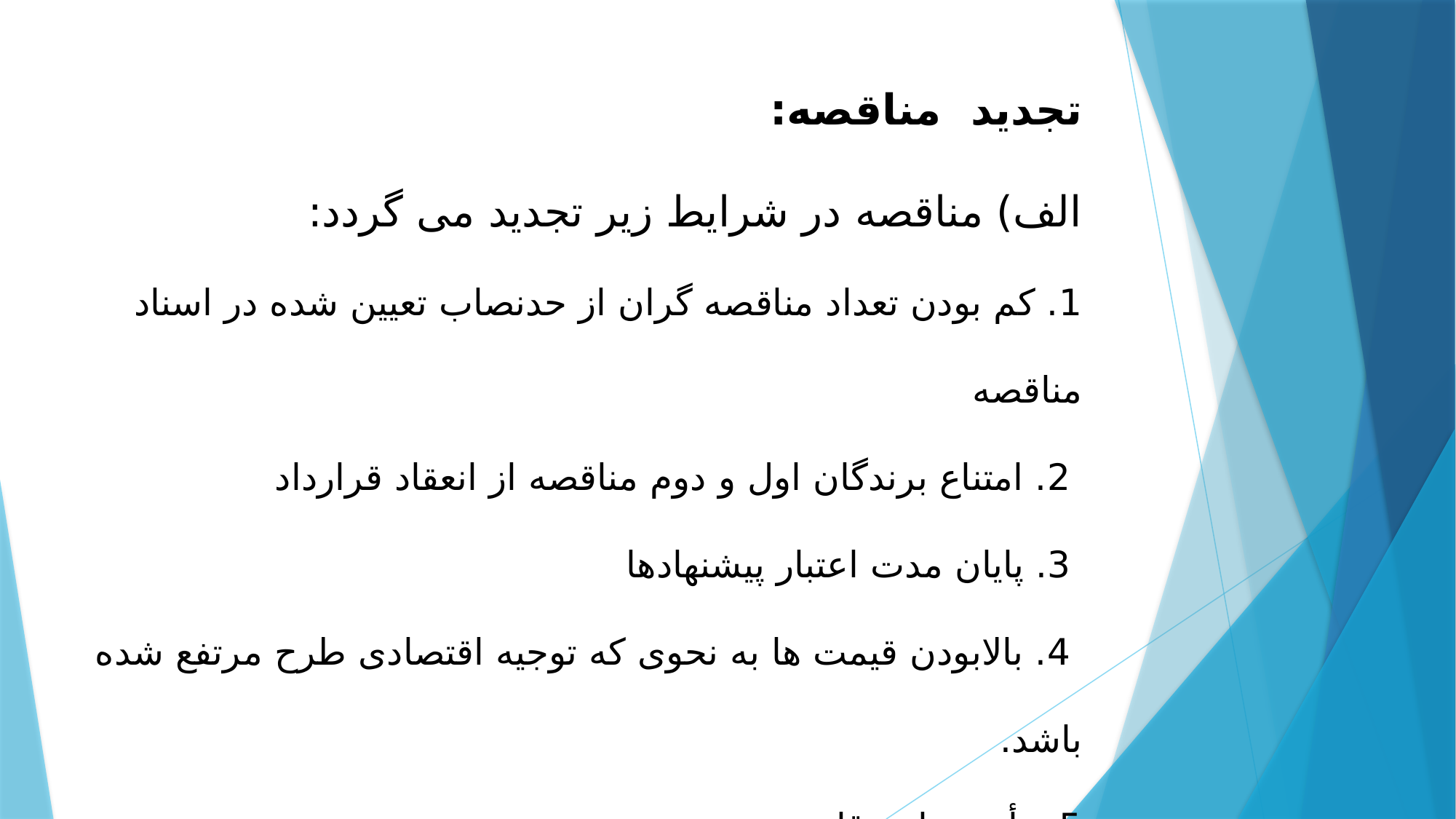

تجدید  مناقصه:
الف) مناقصه در شرایط زیر تجدید می گردد:
1. کم بودن تعداد مناقصه گران از حدنصاب تعیین شده در اسناد مناقصه
 2. امتناع برندگان اول و دوم مناقصه از انعقاد قرارداد
 3. پایان مدت اعتبار پیشنهادها
 4. بالابودن قیمت ها به نحوی که توجیه اقتصادی طرح مرتفع شده باشد.
5. رأی مراجع قانونی
                                (بند الف ماده 74 آئین نامه مالی و معاملاتی دانشگاه)